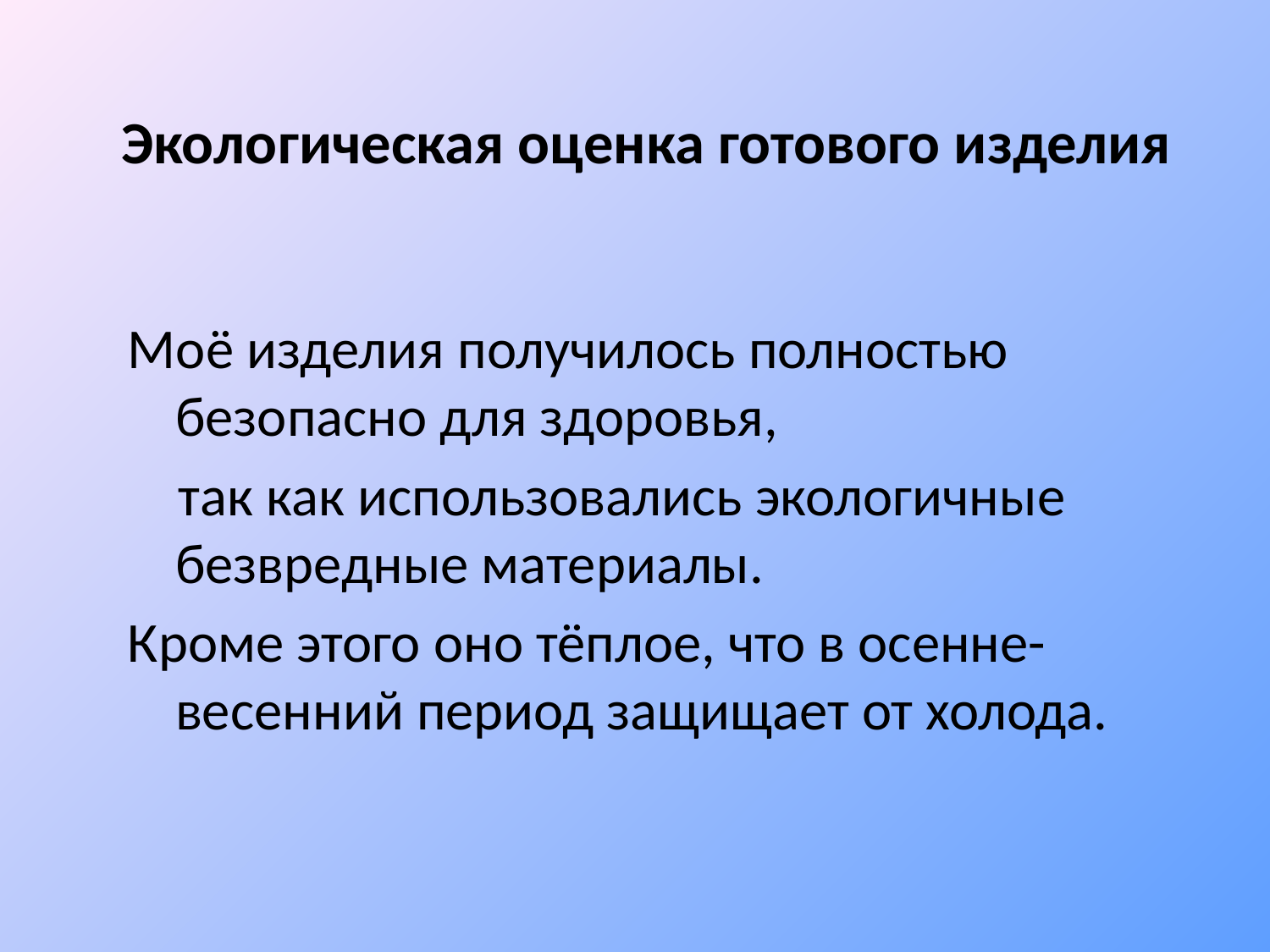

# Экологическая оценка готового изделия
Моё изделия получилось полностью безопасно для здоровья,
    так как использовались экологичные безвредные материалы.
Кроме этого оно тёплое, что в осенне-весенний период защищает от холода.